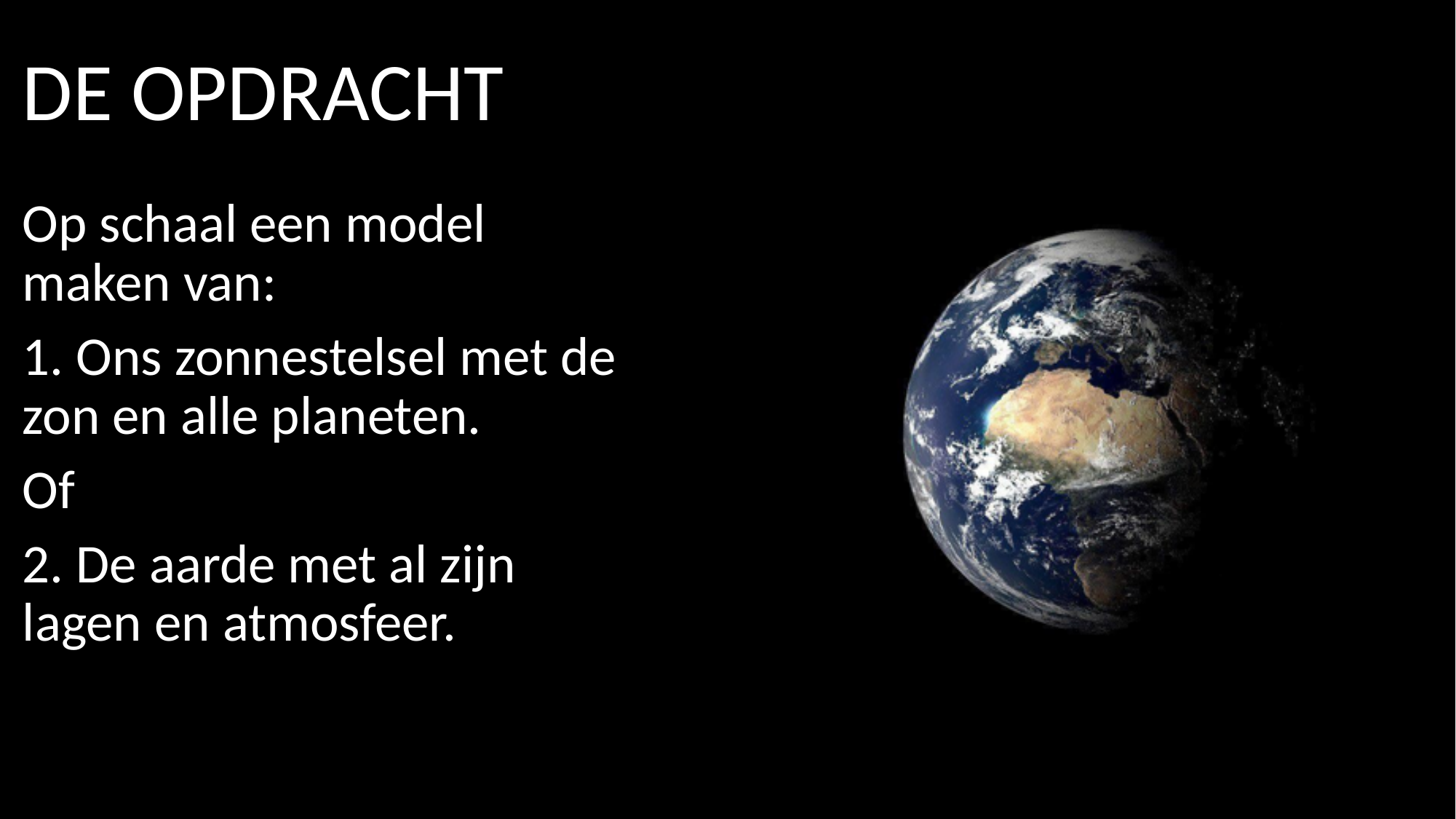

# DE OPDRACHT
Op schaal een model maken van:
1. Ons zonnestelsel met de zon en alle planeten.
Of
2. De aarde met al zijn lagen en atmosfeer.